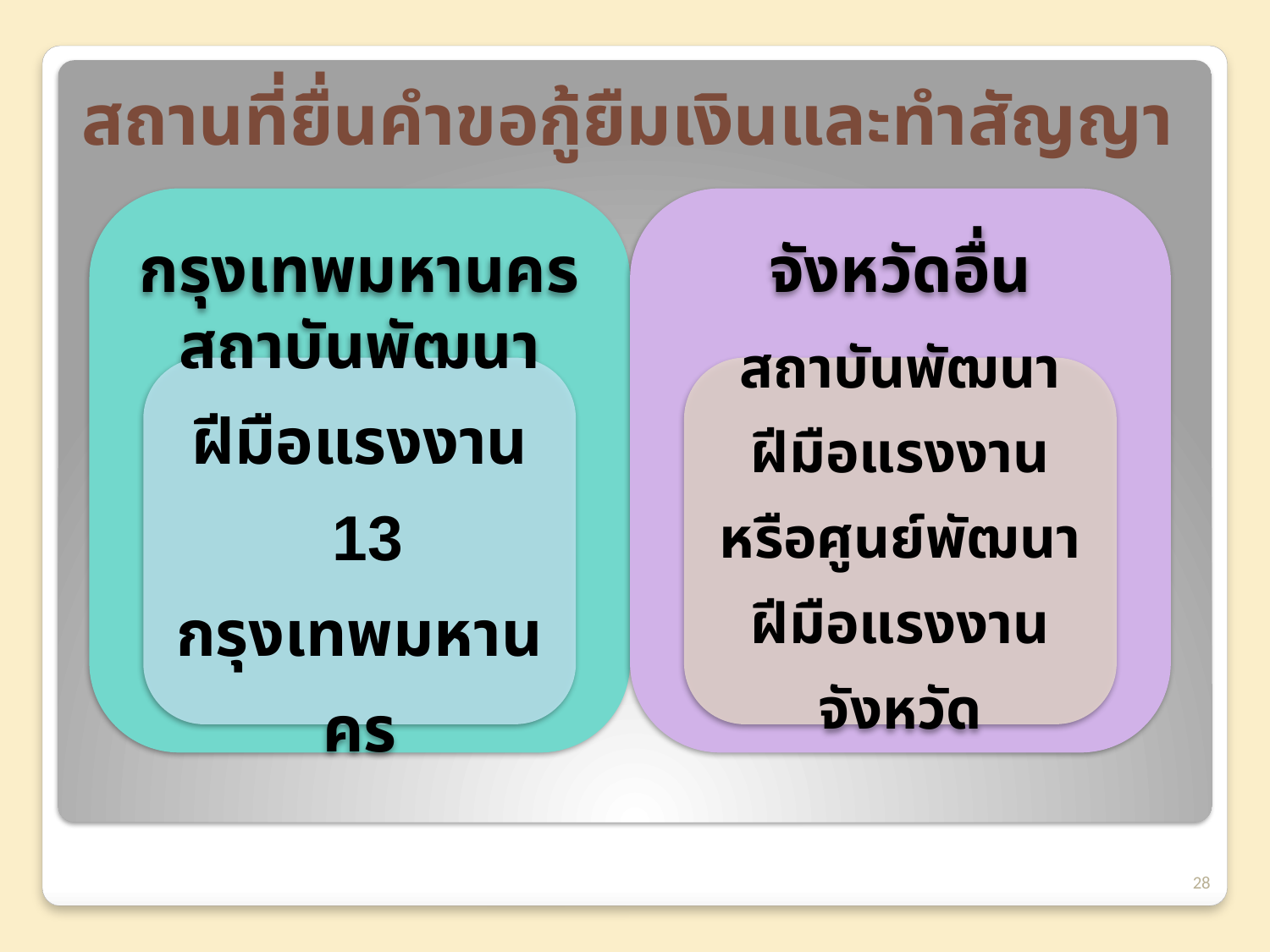

# สถานที่ยื่นคำขอกู้ยืมเงินและทำสัญญา
กรุงเทพมหานคร
จังหวัดอื่น
28